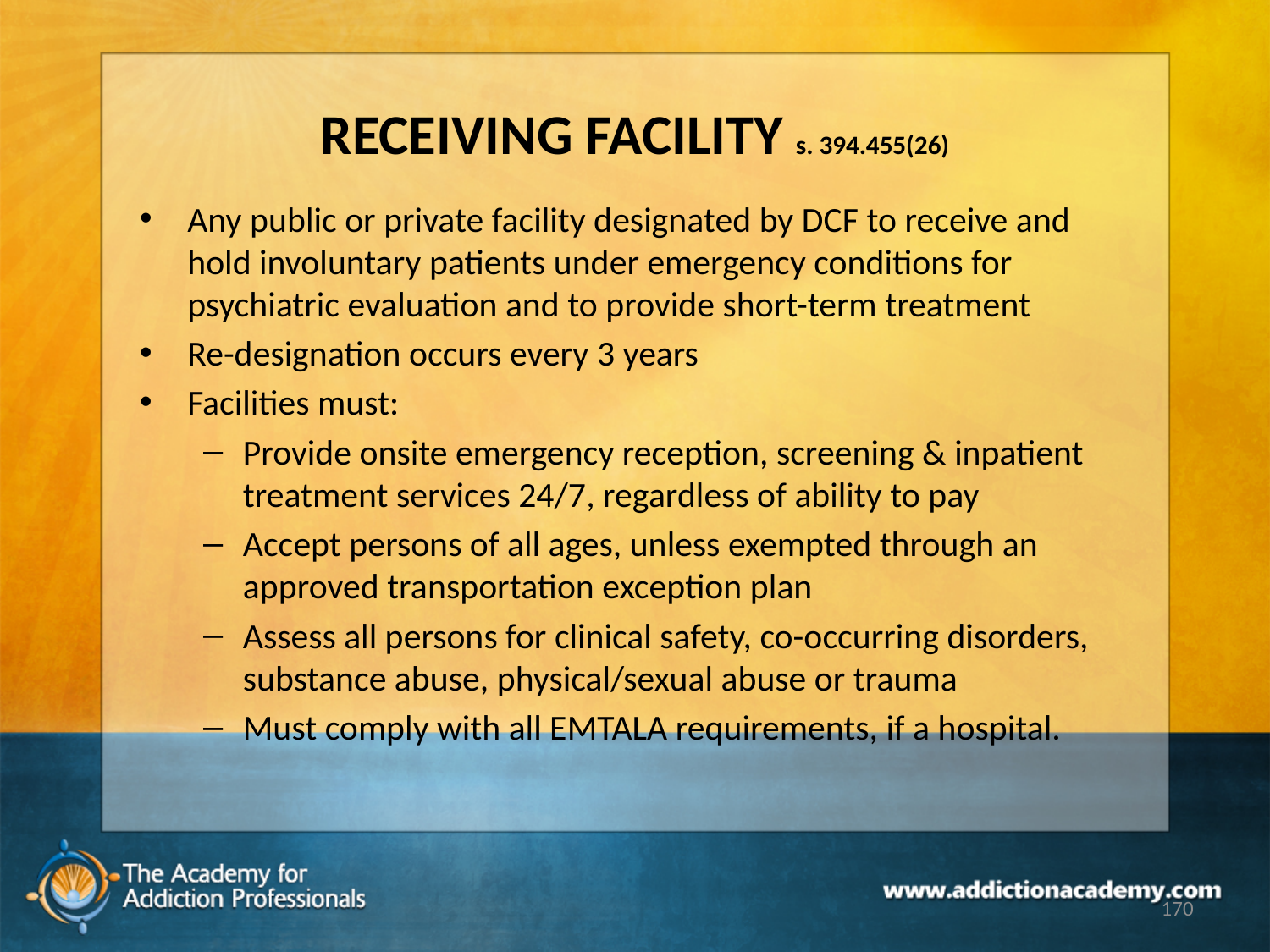

# RECEIVING FACILITY s. 394.455(26)
Any public or private facility designated by DCF to receive and hold involuntary patients under emergency conditions for psychiatric evaluation and to provide short-term treatment
Re-designation occurs every 3 years
Facilities must:
Provide onsite emergency reception, screening & inpatient treatment services 24/7, regardless of ability to pay
Accept persons of all ages, unless exempted through an approved transportation exception plan
Assess all persons for clinical safety, co-occurring disorders, substance abuse, physical/sexual abuse or trauma
Must comply with all EMTALA requirements, if a hospital.
170